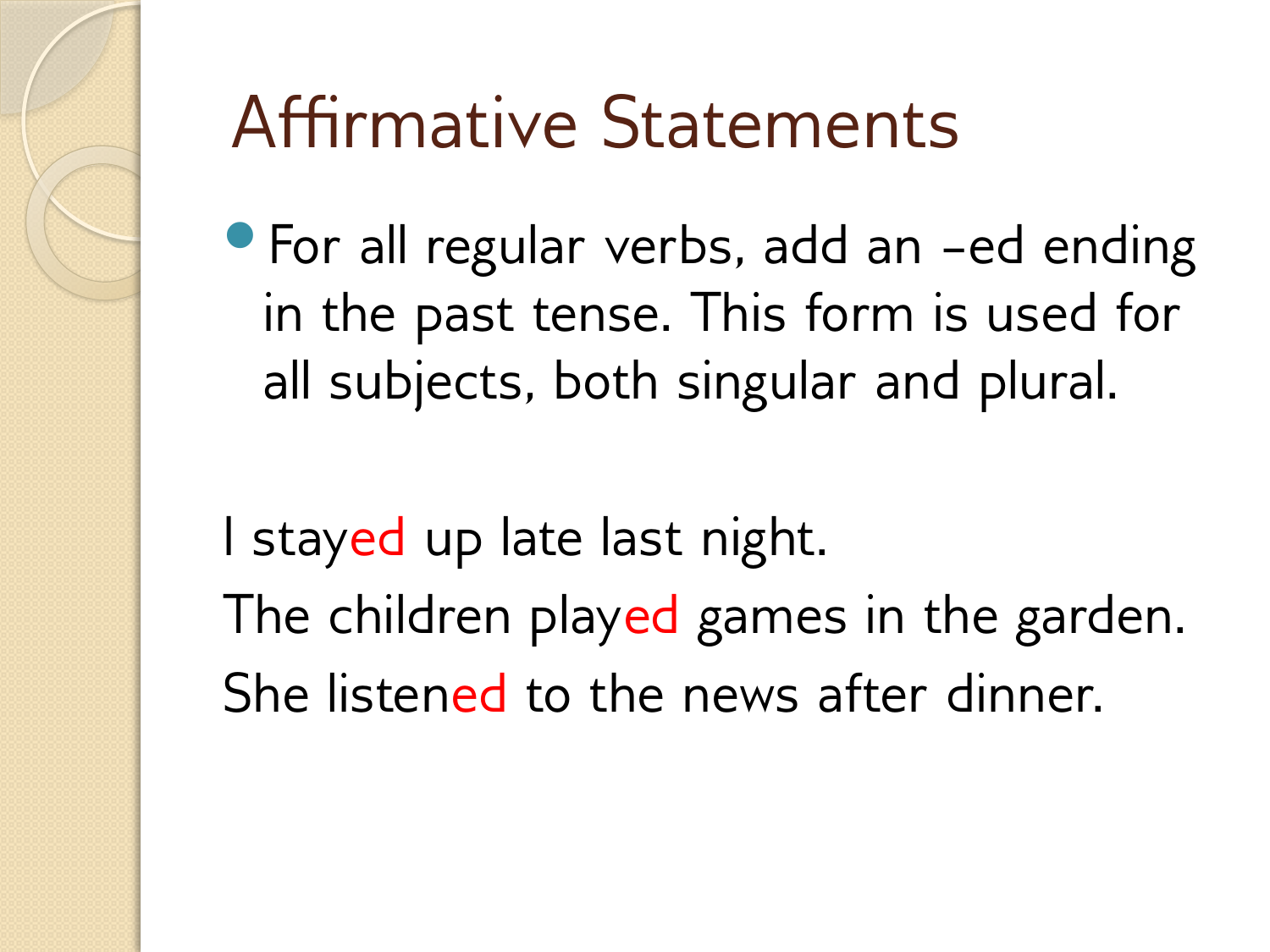

# Affirmative Statements
For all regular verbs, add an –ed ending in the past tense. This form is used for all subjects, both singular and plural.

I stayed up late last night.
The children played games in the garden.
She listened to the news after dinner.